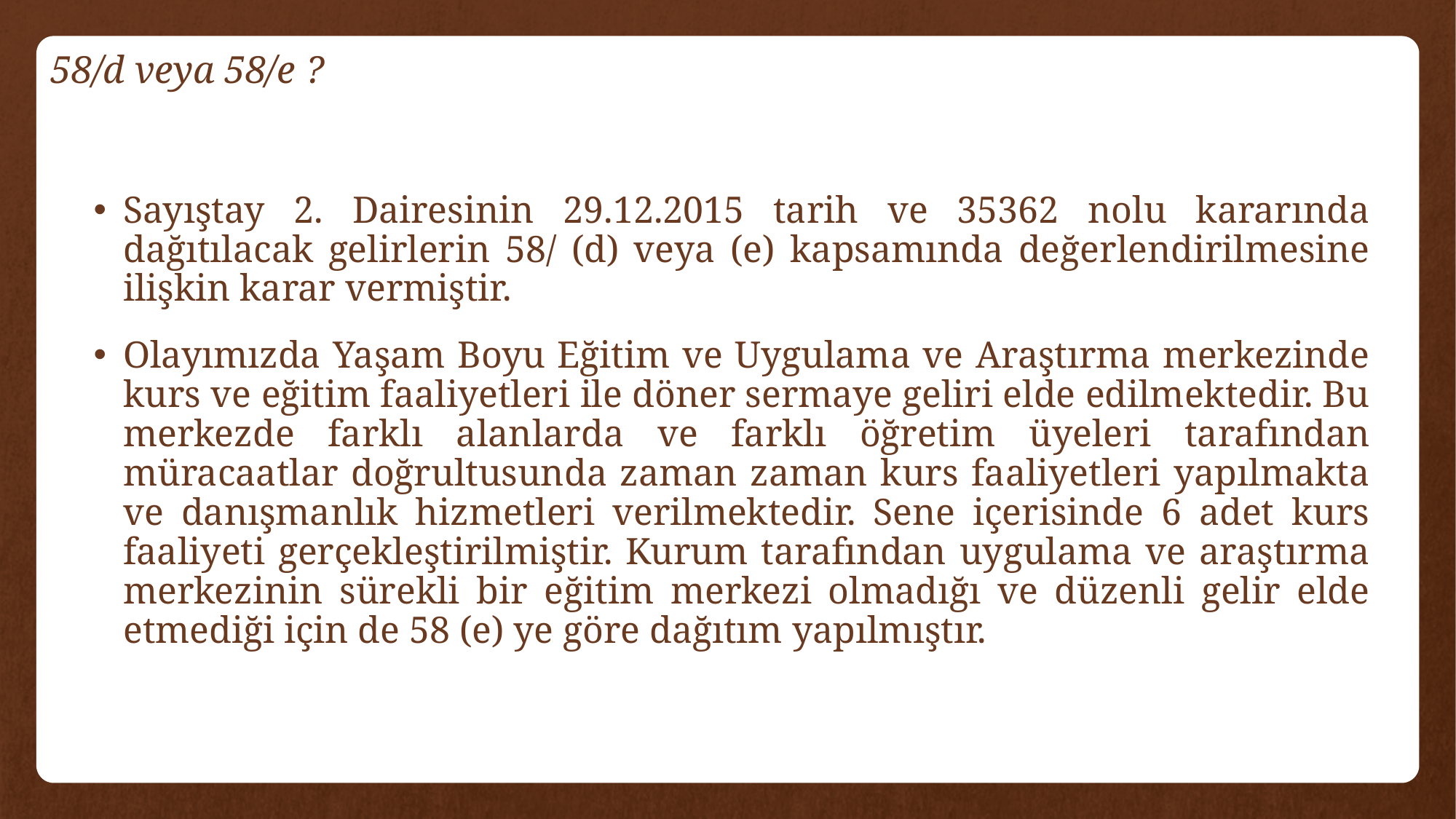

# 58/d veya 58/e ?
Sayıştay 2. Dairesinin 29.12.2015 tarih ve 35362 nolu kararında dağıtılacak gelirlerin 58/ (d) veya (e) kapsamında değerlendirilmesine ilişkin karar vermiştir.
Olayımızda Yaşam Boyu Eğitim ve Uygulama ve Araştırma merkezinde kurs ve eğitim faaliyetleri ile döner sermaye geliri elde edilmektedir. Bu merkezde farklı alanlarda ve farklı öğretim üyeleri tarafından müracaatlar doğrultusunda zaman zaman kurs faaliyetleri yapılmakta ve danışmanlık hizmetleri verilmektedir. Sene içerisinde 6 adet kurs faaliyeti gerçekleştirilmiştir. Kurum tarafından uygulama ve araştırma merkezinin sürekli bir eğitim merkezi olmadığı ve düzenli gelir elde etmediği için de 58 (e) ye göre dağıtım yapılmıştır.